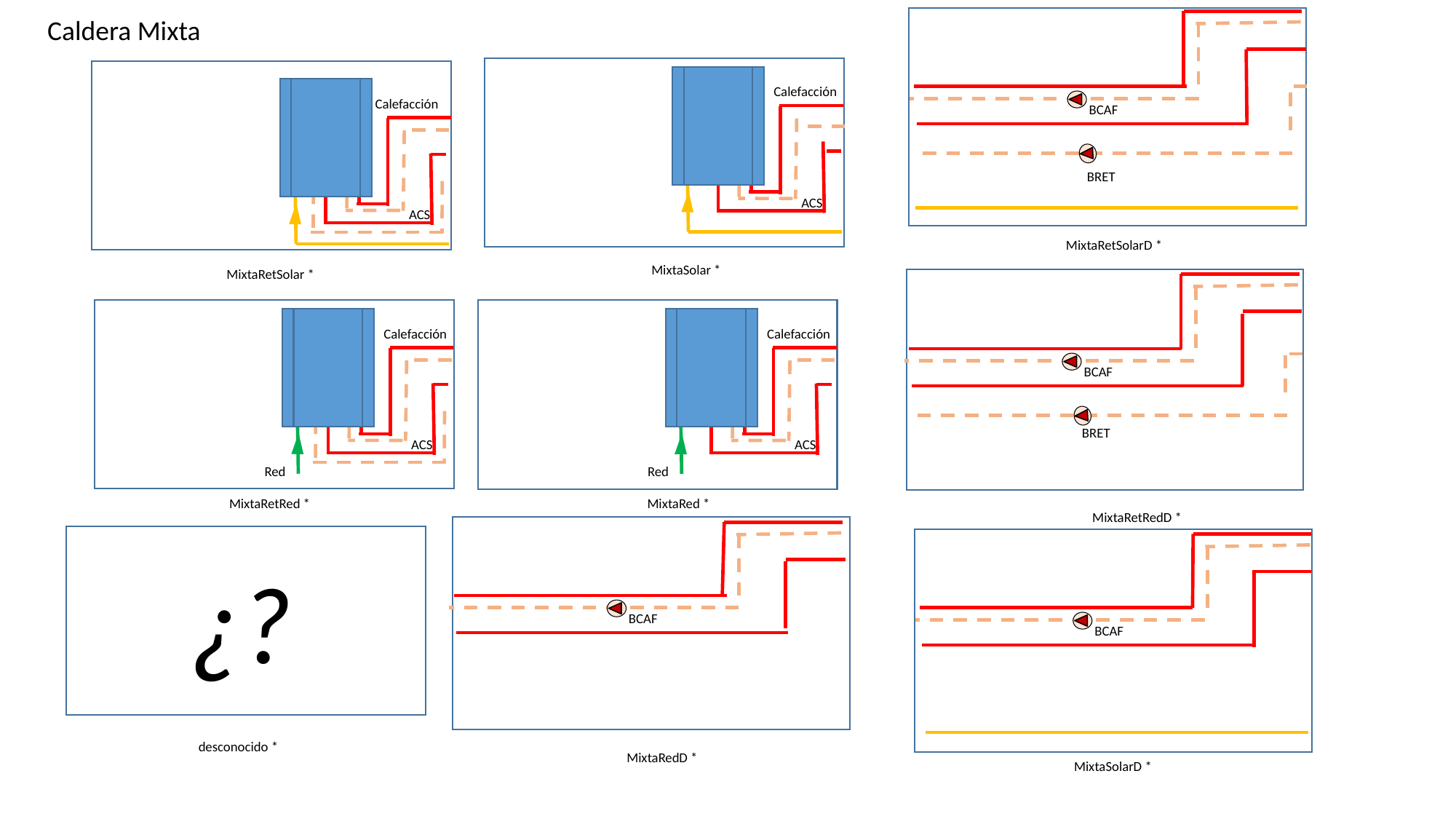

Caldera Mixta

Calefacción

Calefacción

BCAF

BRET
ACS

ACS

MixtaRetSolarD *
MixtaSolar *
MixtaRetSolar *

Calefacción
Calefacción

BCAF

BRET
ACS
ACS

Red
Red
MixtaRetRed *
MixtaRed *
MixtaRetRedD *

¿?

BCAF

BCAF
desconocido *
MixtaRedD *
MixtaSolarD *